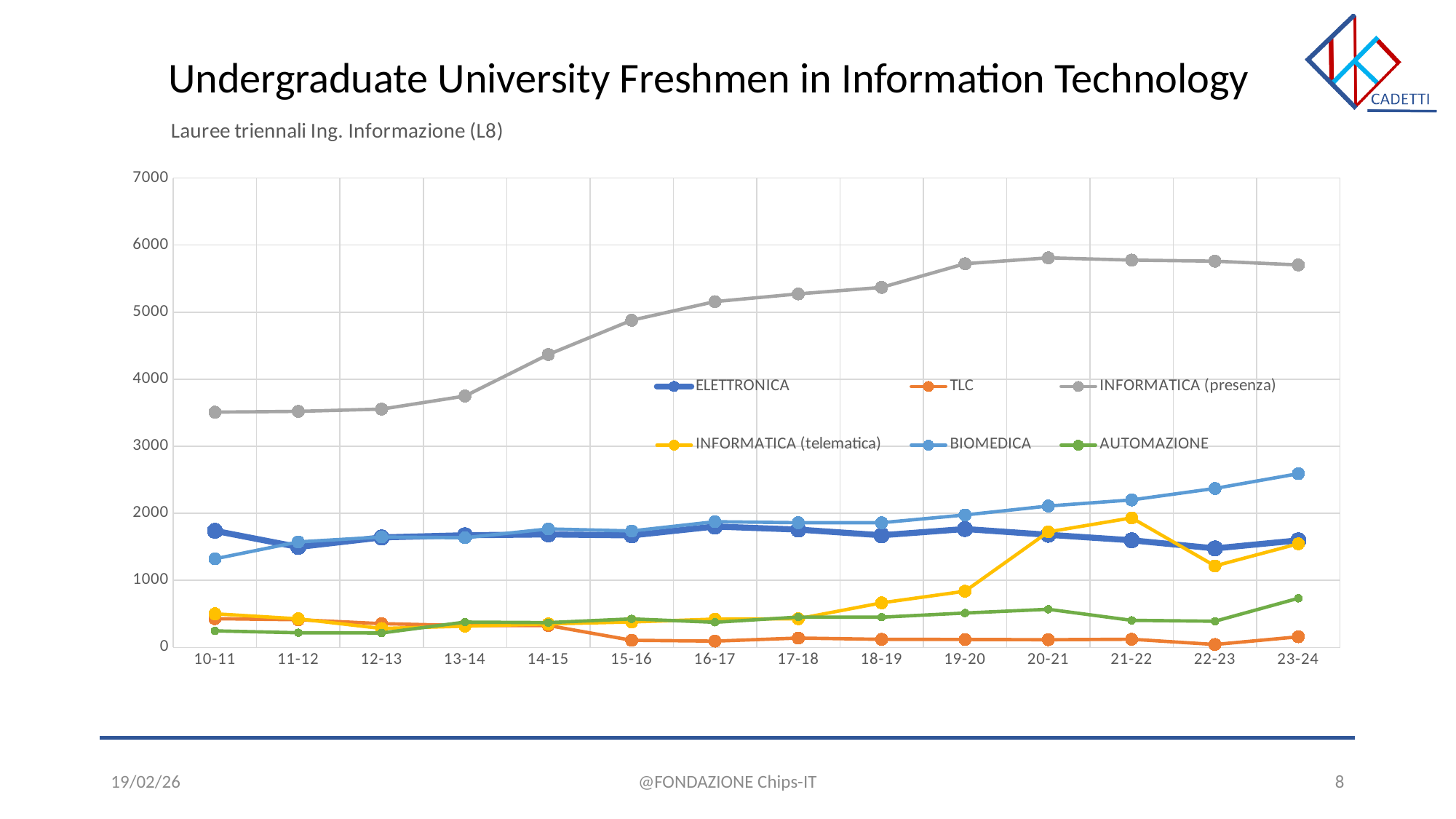

# Undergraduate University Freshmen in Information Technology

### Chart: Lauree triennali Ing. Informazione (L8)

| Category | ELETTRONICA | TLC | INFORMATICA (presenza) | INFORMATICA (telematica) | BIOMEDICA | AUTOMAZIONE |
|---|---|---|---|---|---|---|
| 10-11 | 1739.0 | 429.0 | 3509.0 | 502.0 | 1322.0 | 247.0 |
| 11-12 | 1498.0 | 413.0 | 3521.0 | 427.0 | 1574.0 | 219.0 |
| 12-13 | 1641.0 | 355.0 | 3554.0 | 283.0 | 1647.0 | 216.0 |
| 13-14 | 1673.0 | 326.0 | 3750.0 | 317.0 | 1636.0 | 378.0 |
| 14-15 | 1685.0 | 327.0 | 4369.0 | 351.0 | 1767.0 | 370.0 |
| 15-16 | 1671.0 | 107.0 | 4880.0 | 380.0 | 1737.0 | 426.0 |
| 16-17 | 1803.0 | 94.0 | 5158.0 | 423.0 | 1875.0 | 375.0 |
| 17-18 | 1758.0 | 140.0 | 5273.0 | 428.0 | 1860.0 | 453.0 |
| 18-19 | 1673.0 | 121.0 | 5370.0 | 665.0 | 1860.0 | 451.0 |
| 19-20 | 1766.0 | 119.0 | 5723.0 | 838.0 | 1976.0 | 513.0 |
| 20-21 | 1680.0 | 115.0 | 5811.0 | 1724.0 | 2109.0 | 569.0 |
| 21-22 | 1598.0 | 122.0 | 5777.0 | 1932.0 | 2200.0 | 404.0 |
| 22-23 | 1477.0 | 44.0 | 5761.0 | 1216.0 | 2371.0 | 391.0 |
| 23-24 | 1597.0 | 159.0 | 5705.0 | 1546.0 | 2591.0 | 733.0 |
19/02/26
@FONDAZIONE Chips-IT
8